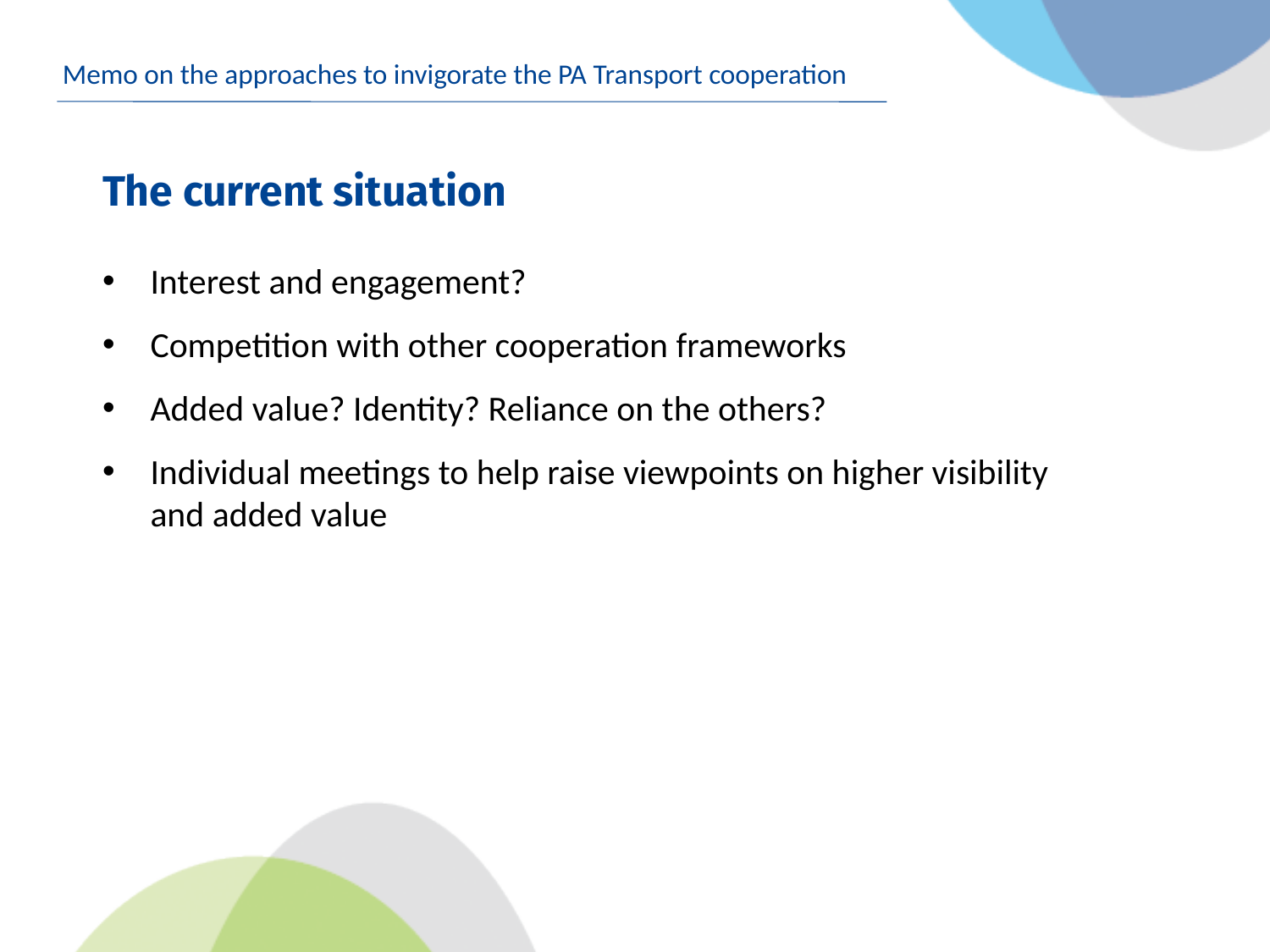

Memo on the approaches to invigorate the PA Transport cooperation
# The current situation
Interest and engagement?
Competition with other cooperation frameworks
Added value? Identity? Reliance on the others?
Individual meetings to help raise viewpoints on higher visibility and added value